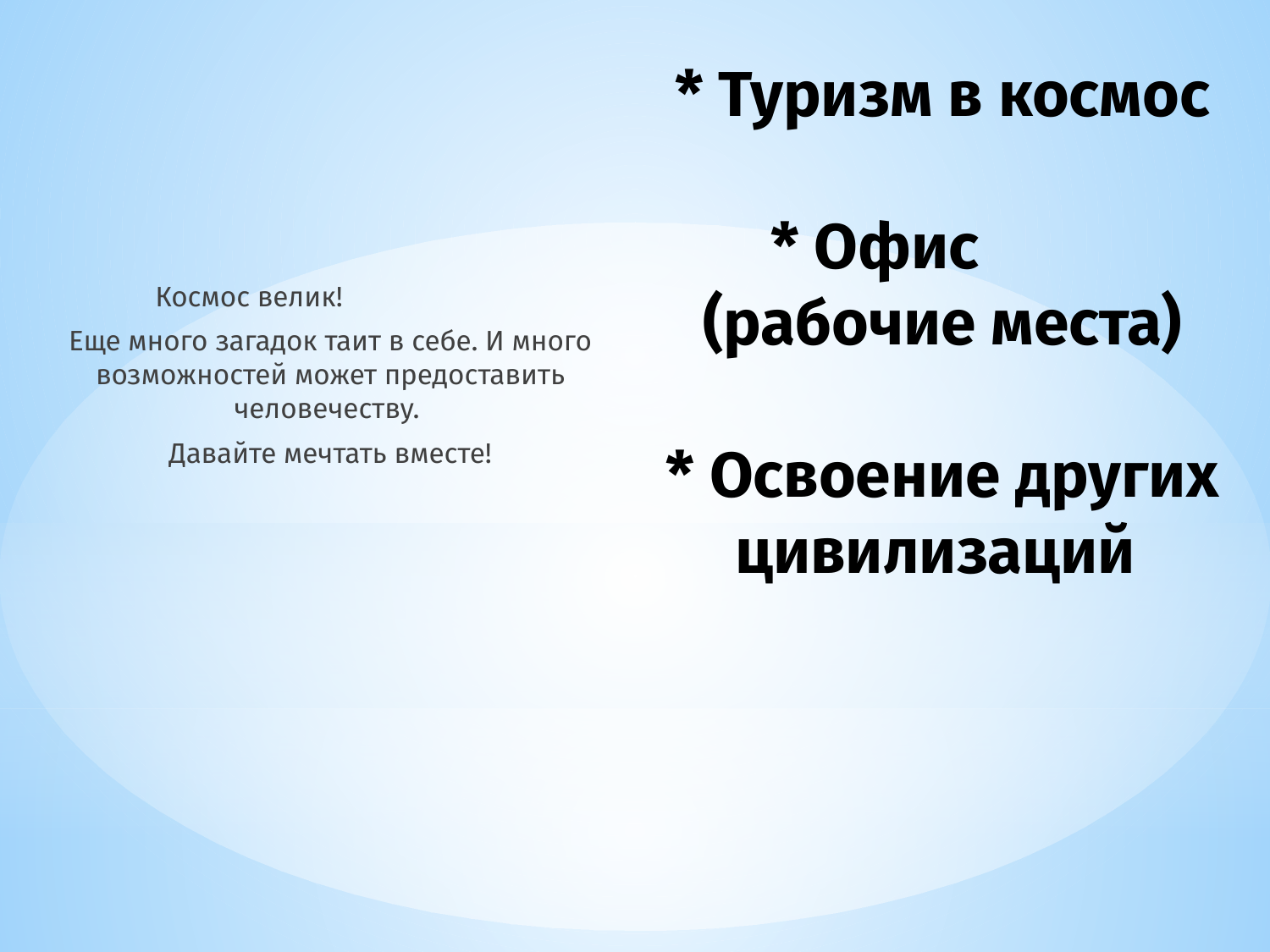

Космос велик!
Еще много загадок таит в себе. И много возможностей может предоставить человечеству.
Давайте мечтать вместе!

# * Туризм в космос * Офис          (рабочие места) * Освоение других цивилизаций